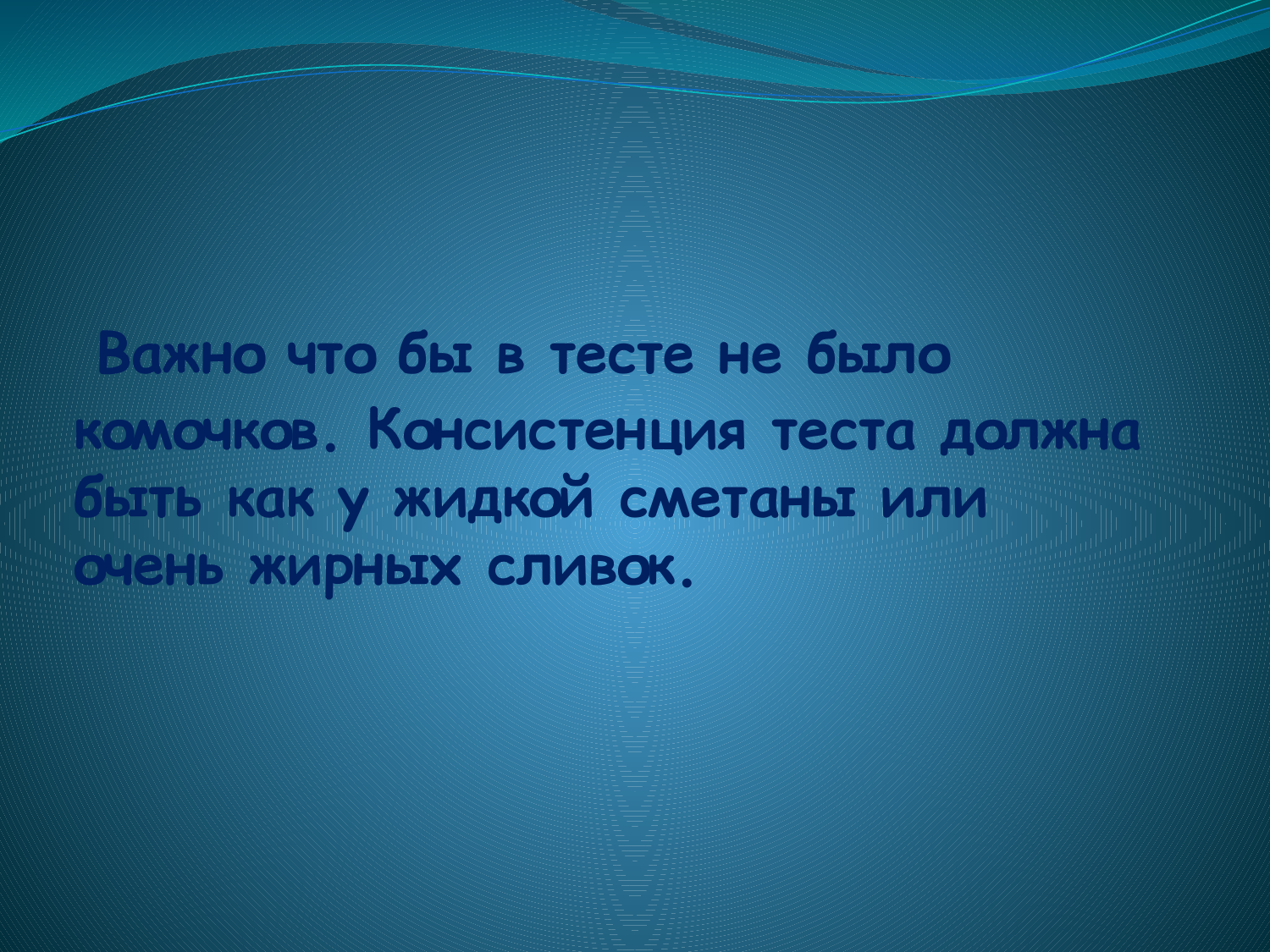

# Важно что бы в тесте не было комочков. Консистенция теста должна быть как у жидкой сметаны или очень жирных сливок.